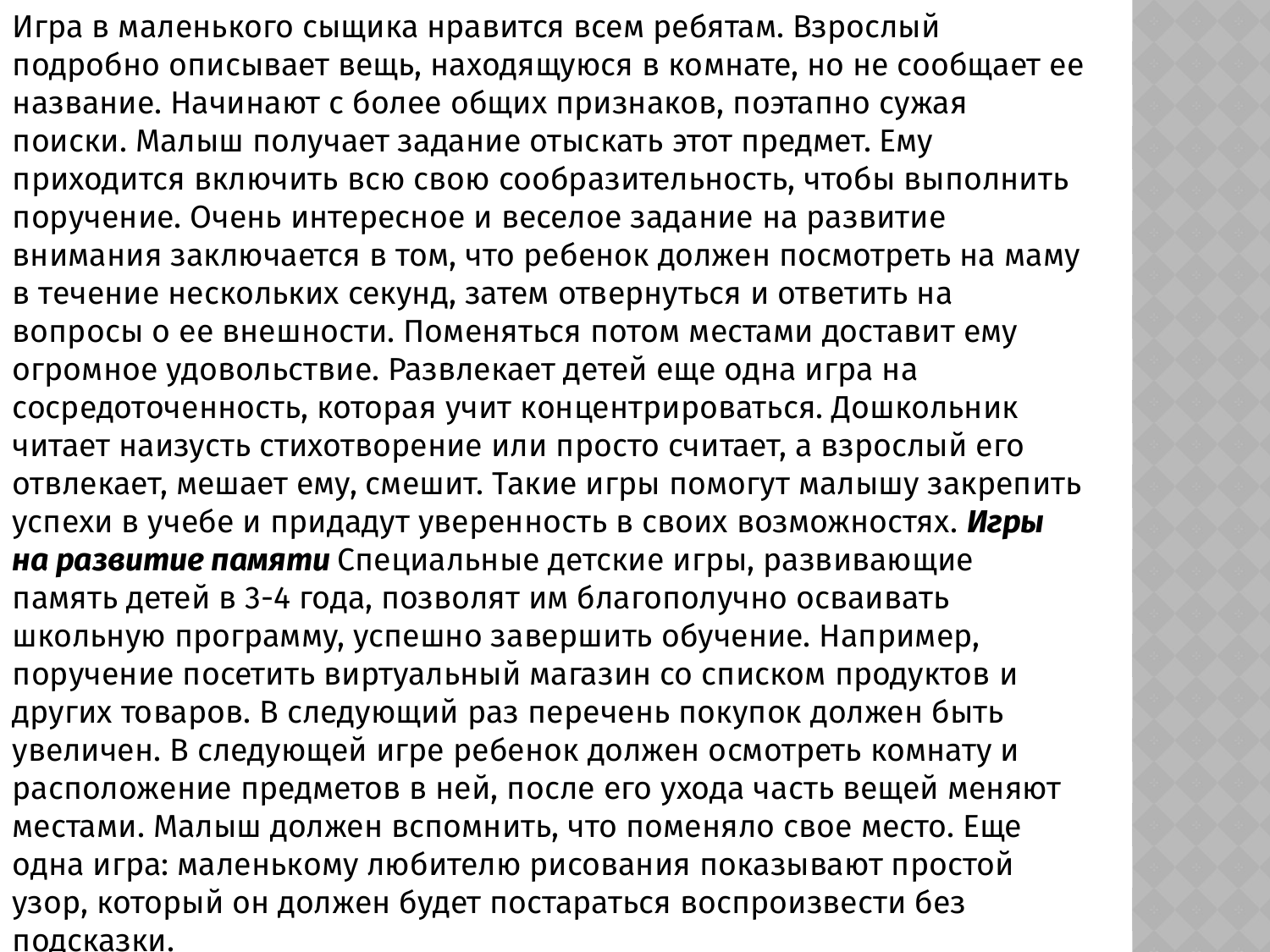

Игра в маленького сыщика нравится всем ребятам. Взрослый подробно описывает вещь, находящуюся в комнате, но не сообщает ее название. Начинают с более общих признаков, поэтапно сужая поиски. Малыш получает задание отыскать этот предмет. Ему приходится включить всю свою сообразительность, чтобы выполнить поручение. Очень интересное и веселое задание на развитие внимания заключается в том, что ребенок должен посмотреть на маму в течение нескольких секунд, затем отвернуться и ответить на вопросы о ее внешности. Поменяться потом местами доставит ему огромное удовольствие. Развлекает детей еще одна игра на сосредоточенность, которая учит концентрироваться. Дошкольник читает наизусть стихотворение или просто считает, а взрослый его отвлекает, мешает ему, смешит. Такие игры помогут малышу закрепить успехи в учебе и придадут уверенность в своих возможностях. Игры на развитие памяти Специальные детские игры, развивающие память детей в 3-4 года, позволят им благополучно осваивать школьную программу, успешно завершить обучение. Например, поручение посетить виртуальный магазин со списком продуктов и других товаров. В следующий раз перечень покупок должен быть увеличен. В следующей игре ребенок должен осмотреть комнату и расположение предметов в ней, после его ухода часть вещей меняют местами. Малыш должен вспомнить, что поменяло свое место. Еще одна игра: маленькому любителю рисования показывают простой узор, который он должен будет постараться воспроизвести без подсказки.